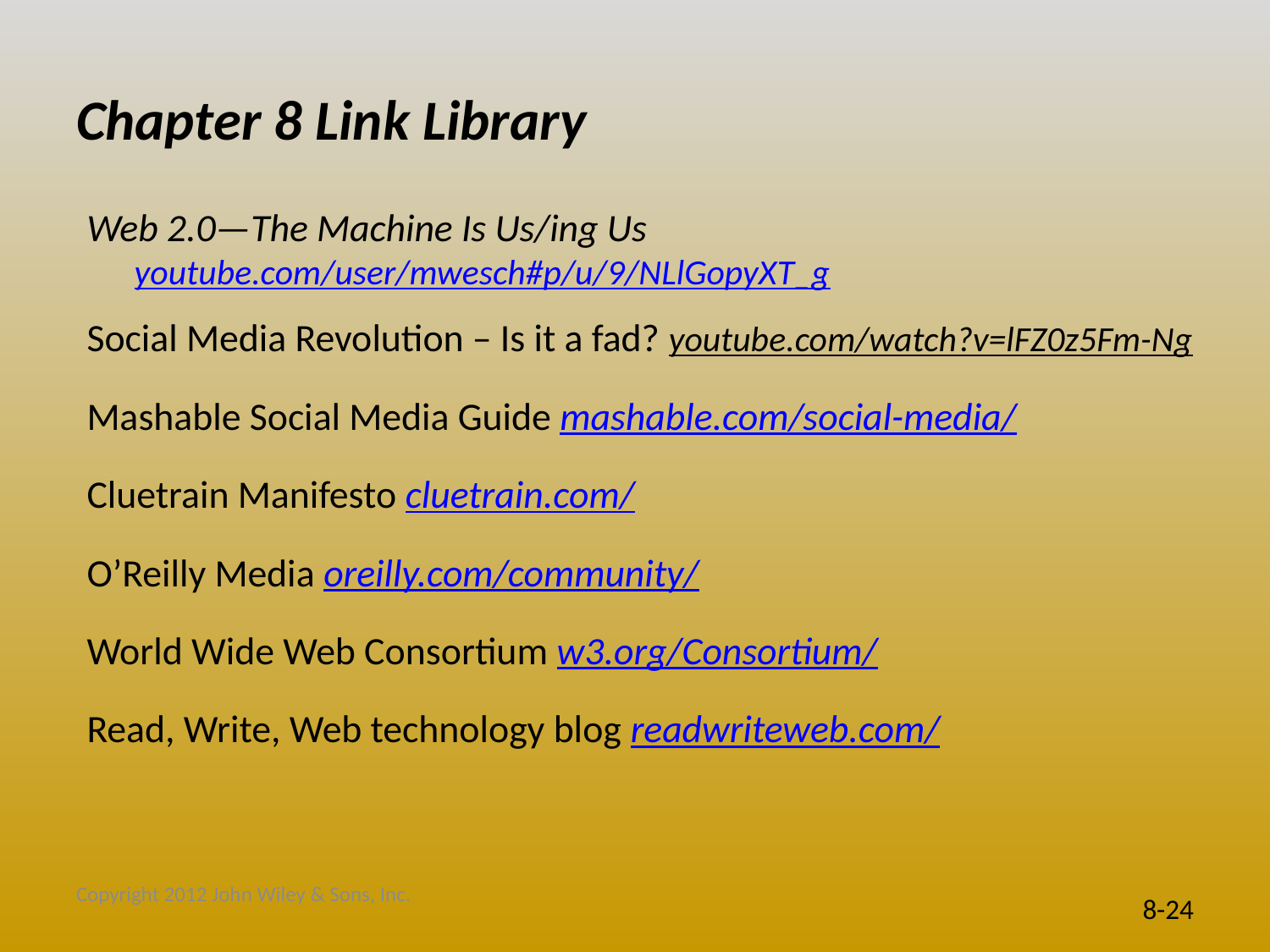

# Chapter 8 Link Library
Web 2.0—The Machine Is Us/ing Us youtube.com/user/mwesch#p/u/9/NLlGopyXT_g
Social Media Revolution – Is it a fad? youtube.com/watch?v=lFZ0z5Fm-Ng
Mashable Social Media Guide mashable.com/social-media/
Cluetrain Manifesto cluetrain.com/
O’Reilly Media oreilly.com/community/
World Wide Web Consortium w3.org/Consortium/
Read, Write, Web technology blog readwriteweb.com/

Copyright 2012 John Wiley & Sons, Inc.
8-24